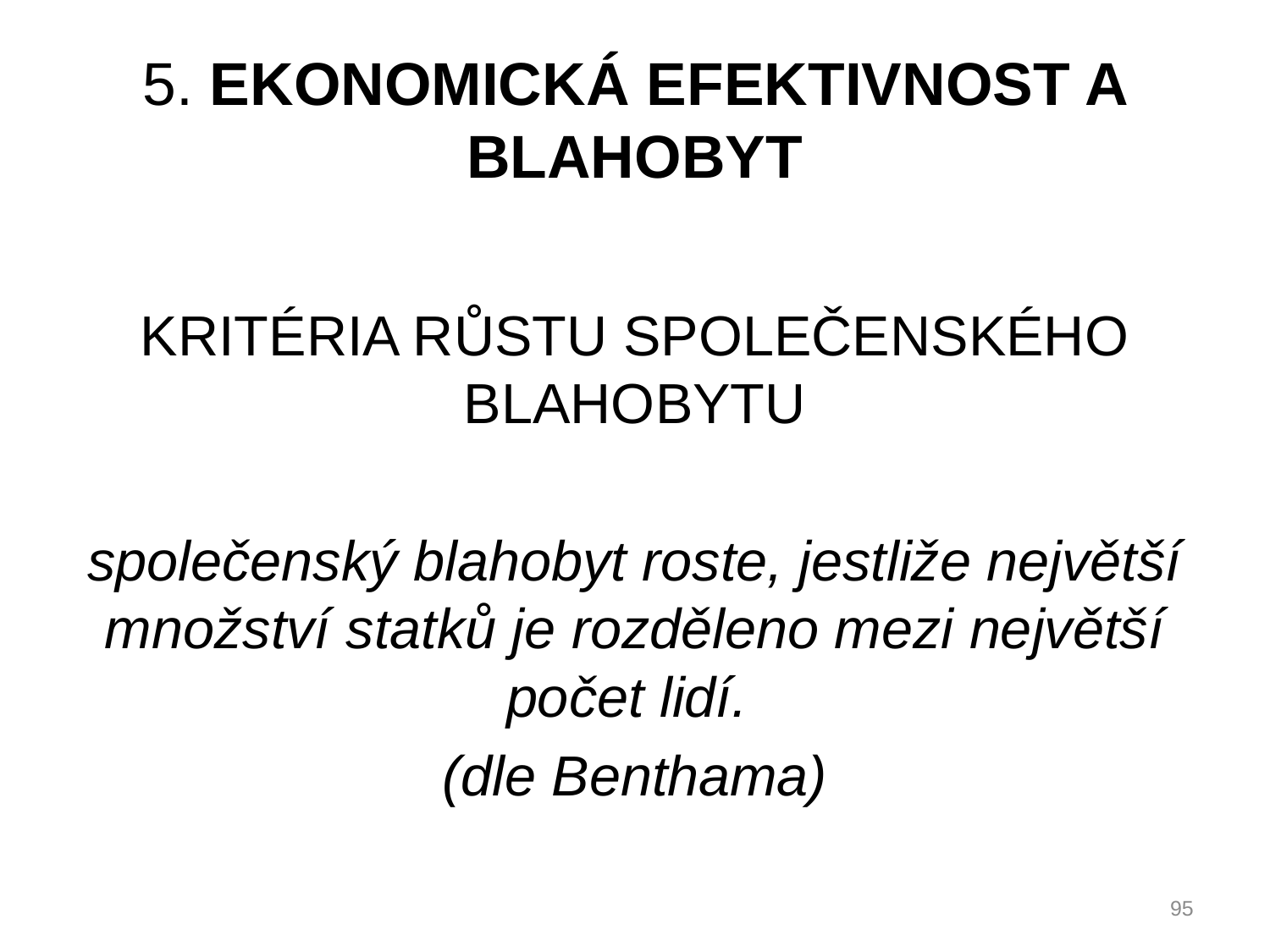

# 5. Ekonomická efektivnost a blahobyt

KRITÉRIA RŮSTU SPOLEČENSKÉHO BLAHOBYTU

společenský blahobyt roste, jestliže největší množství statků je rozděleno mezi největší počet lidí.
(dle Benthama)

95